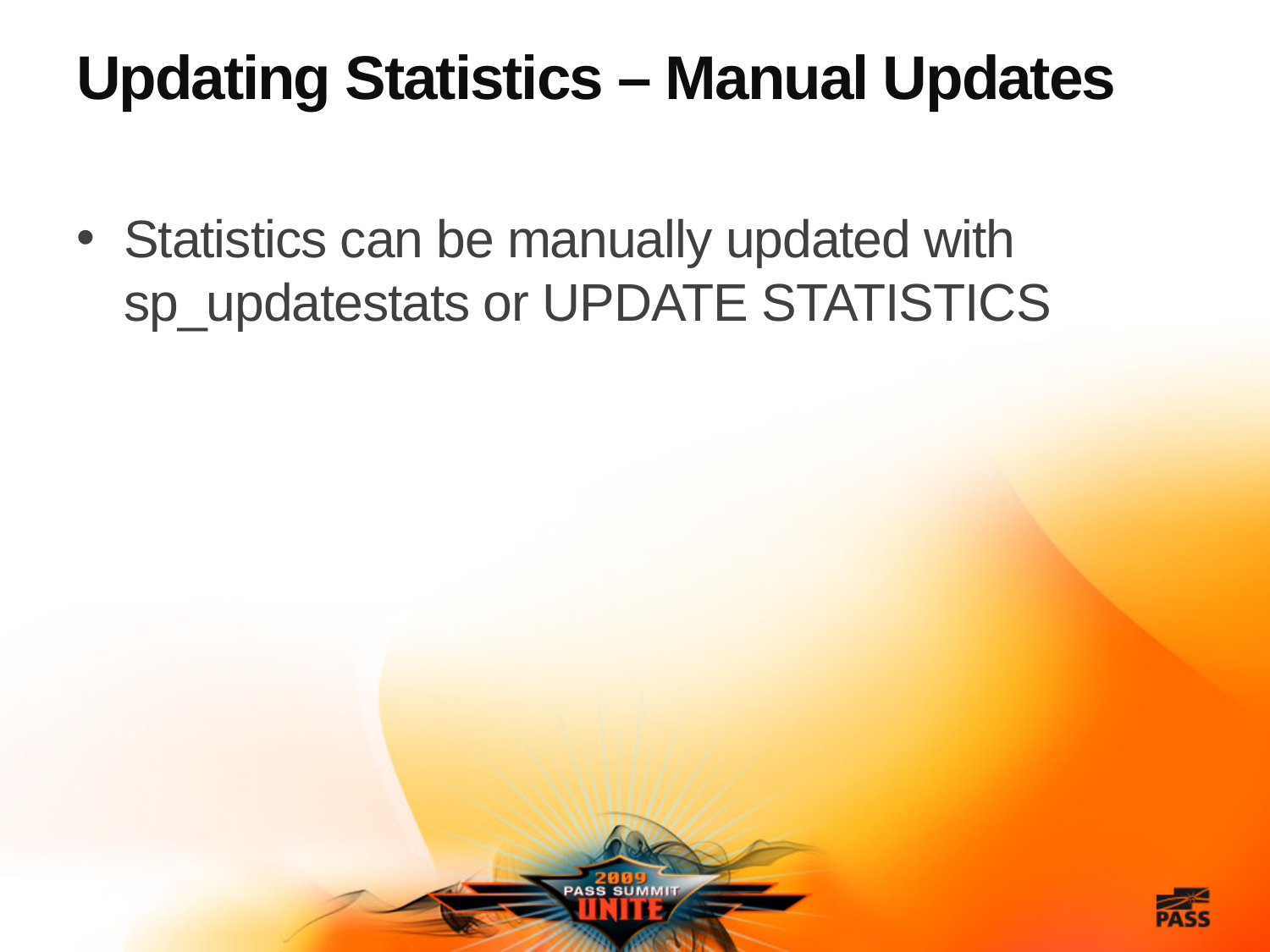

# Updating Statistics – Manual Updates
Statistics can be manually updated with sp_updatestats or UPDATE STATISTICS